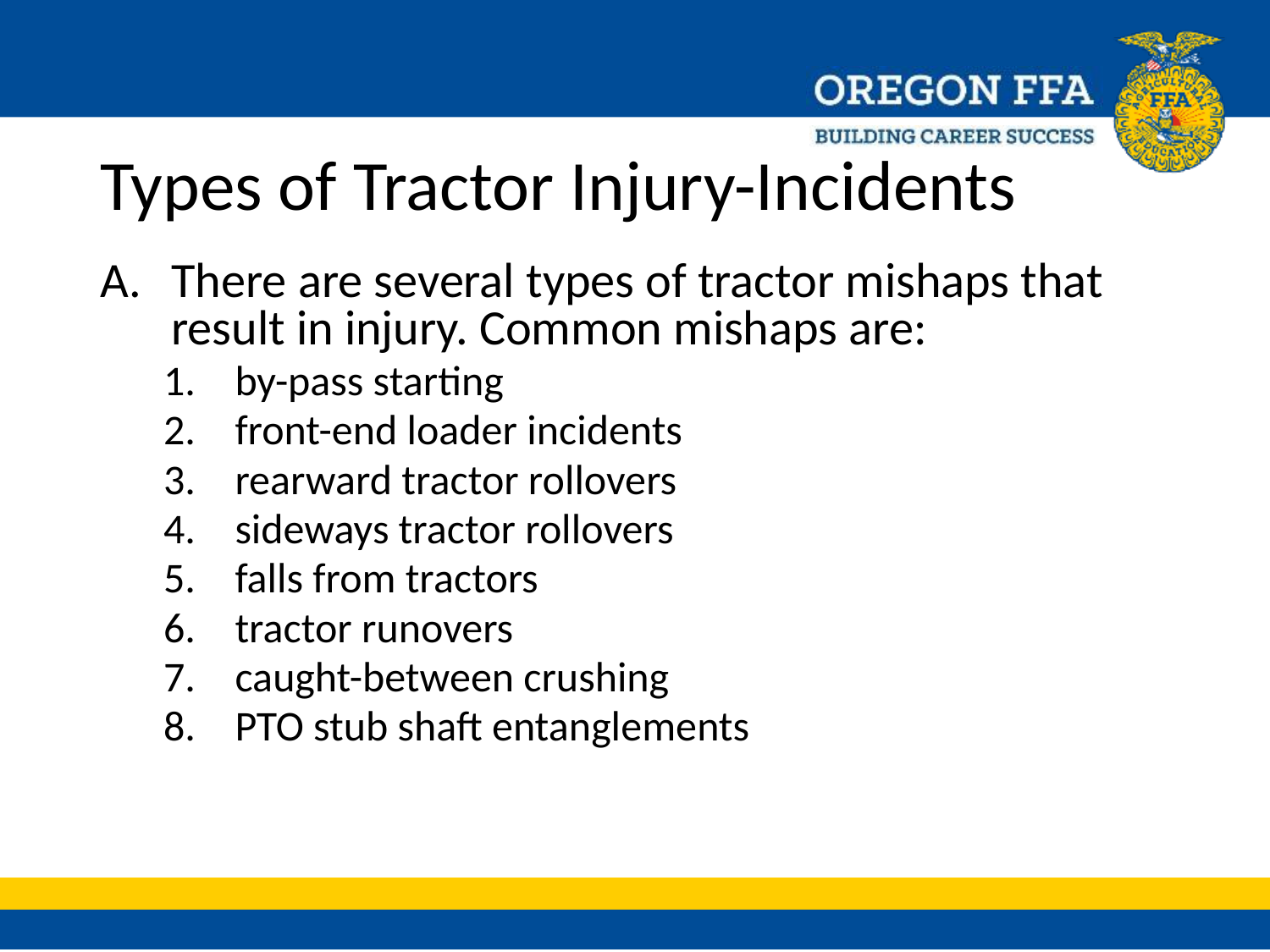

# Types of Tractor Injury-Incidents
There are several types of tractor mishaps that result in injury. Common mishaps are:
by-pass starting
front-end loader incidents
rearward tractor rollovers
sideways tractor rollovers
falls from tractors
tractor runovers
caught-between crushing
PTO stub shaft entanglements